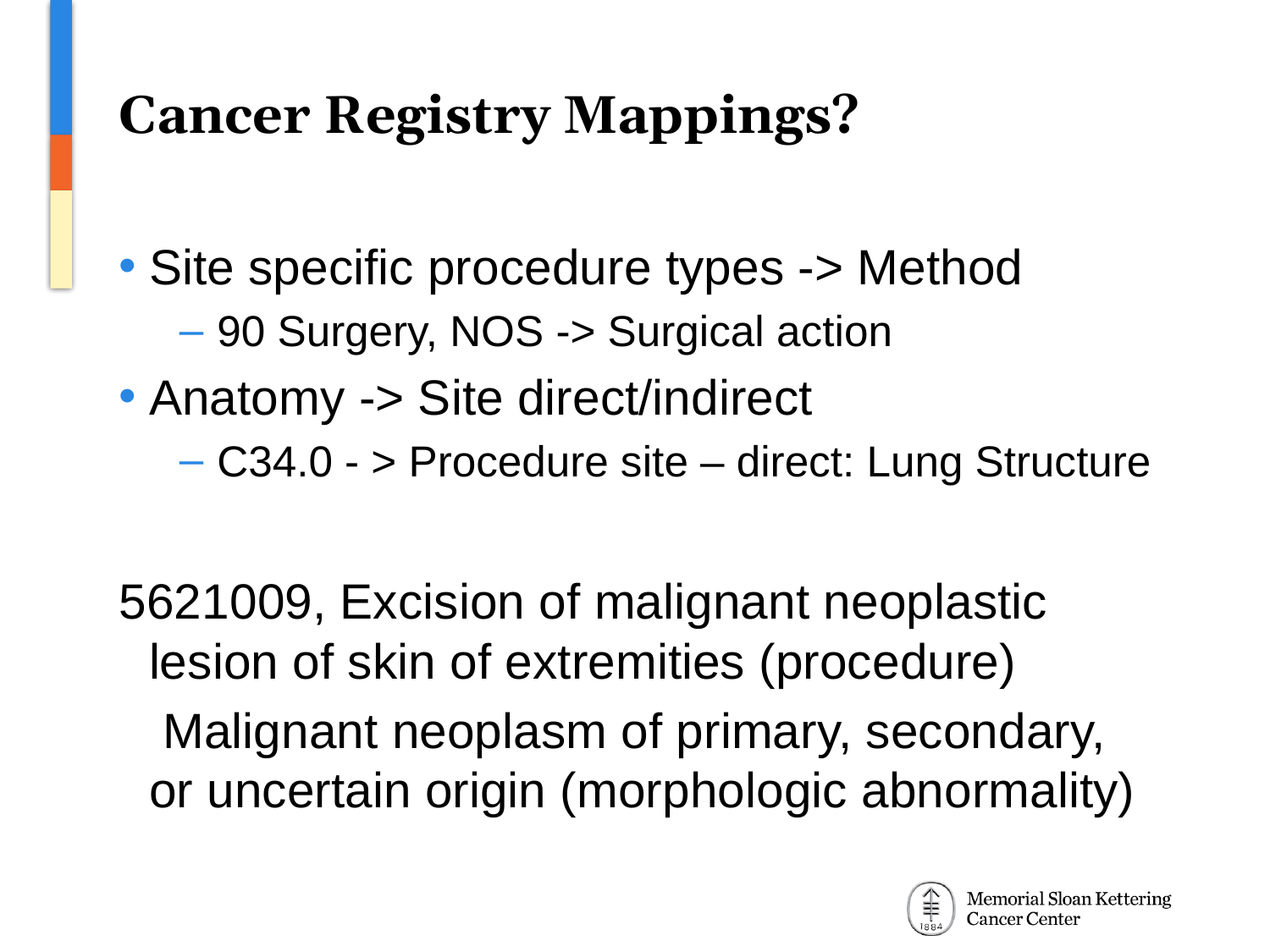

# Cancer Registry Mappings?

Site specific procedure types -> Method
90 Surgery, NOS -> Surgical action
Anatomy -> Site direct/indirect
C34.0 - > Procedure site – direct: Lung Structure

5621009, Excision of malignant neoplastic lesion of skin of extremities (procedure)
	 Malignant neoplasm of primary, secondary, or uncertain origin (morphologic abnormality)